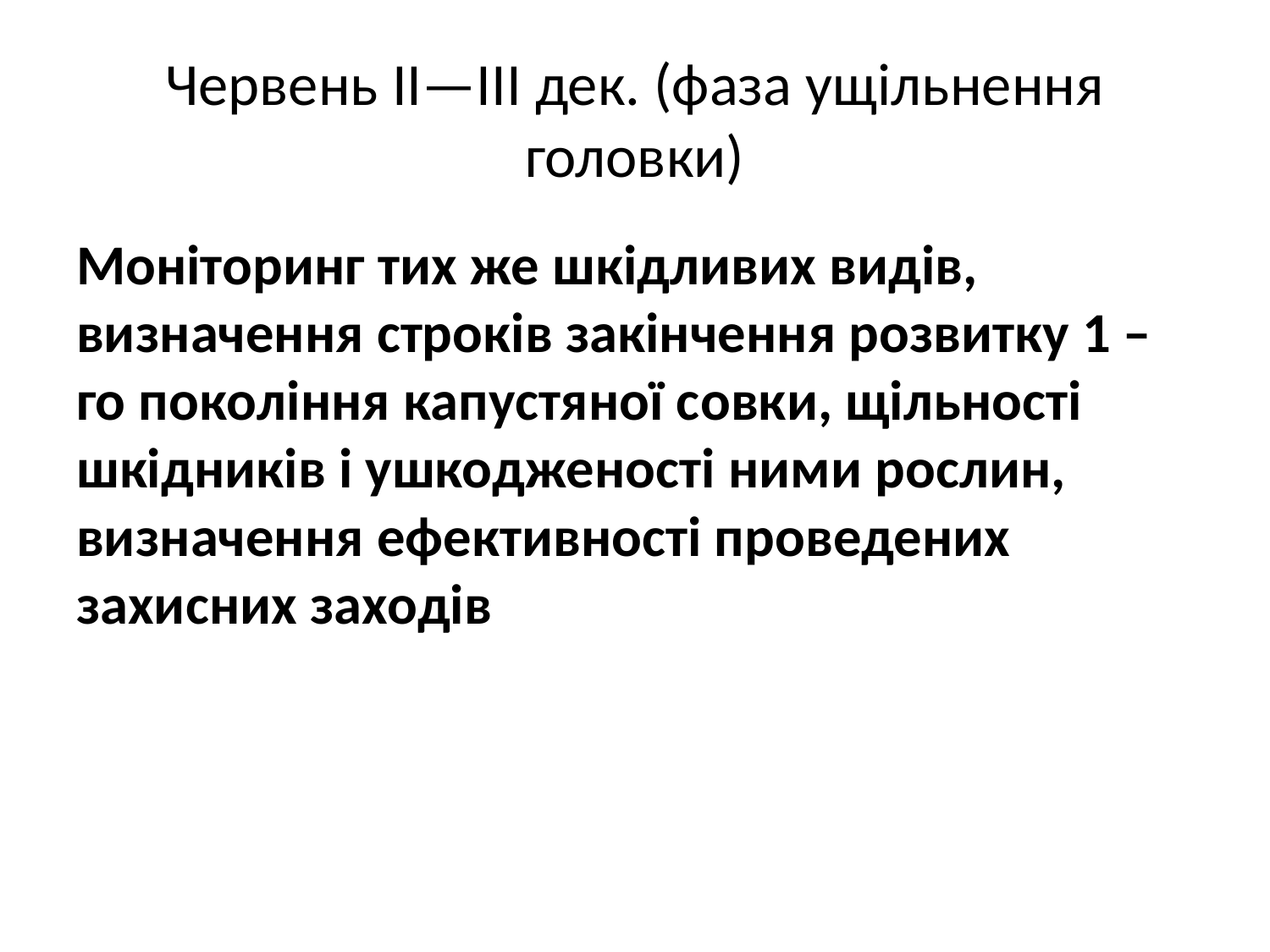

# Червень II—III дек. (фаза ущільнення головки)
Моніторинг тих же шкідливих видів,  визначення строків закінчення розвитку 1 –го покоління капустяної совки, щільності шкідників і ушкодженості ними рослин, визначення ефективності проведених захисних заходів